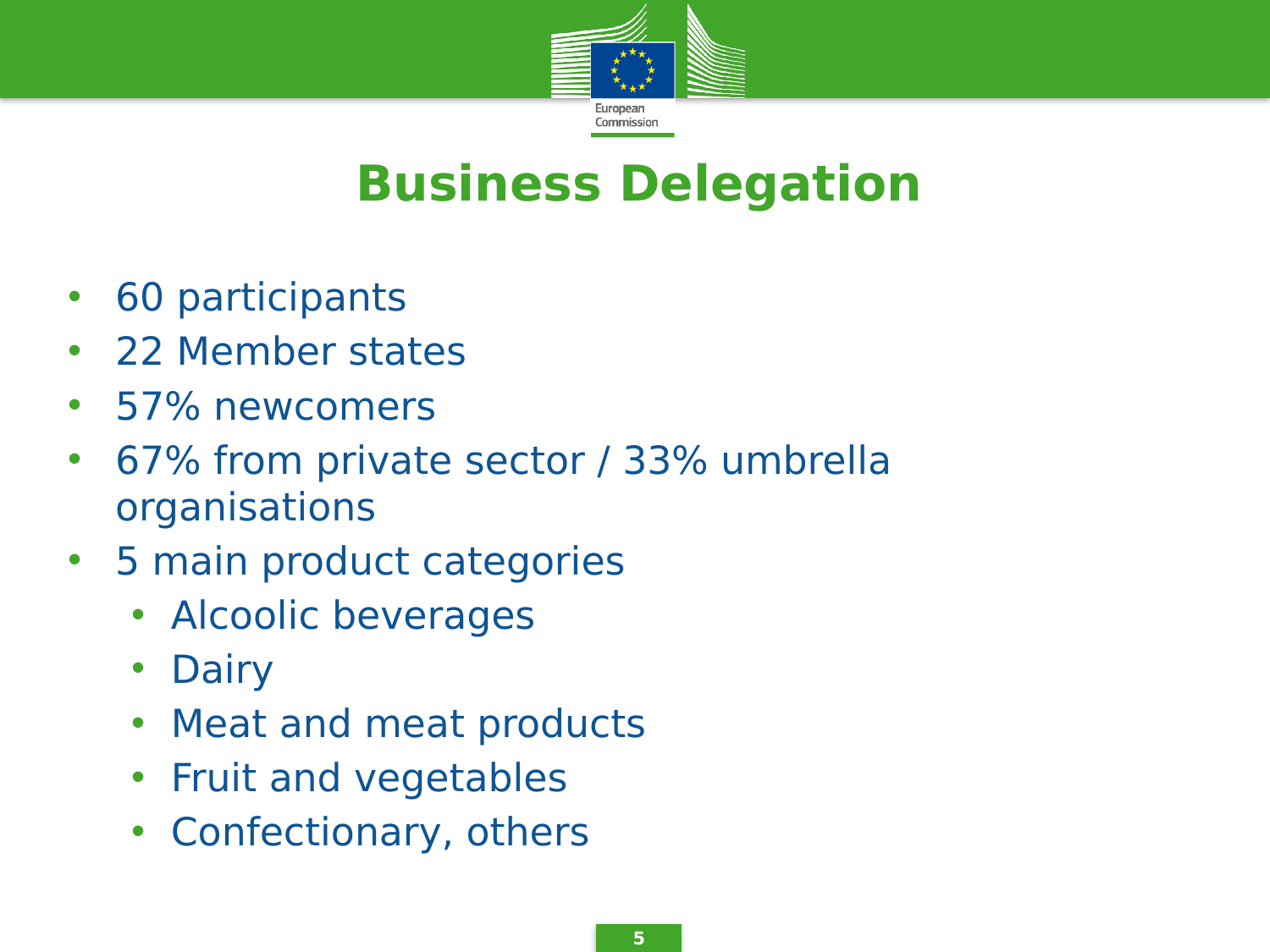

# Business Delegation
60 participants
22 Member states
57% newcomers
67% from private sector / 33% umbrella organisations
5 main product categories
Alcoolic beverages
Dairy
Meat and meat products
Fruit and vegetables
Confectionary, others

5